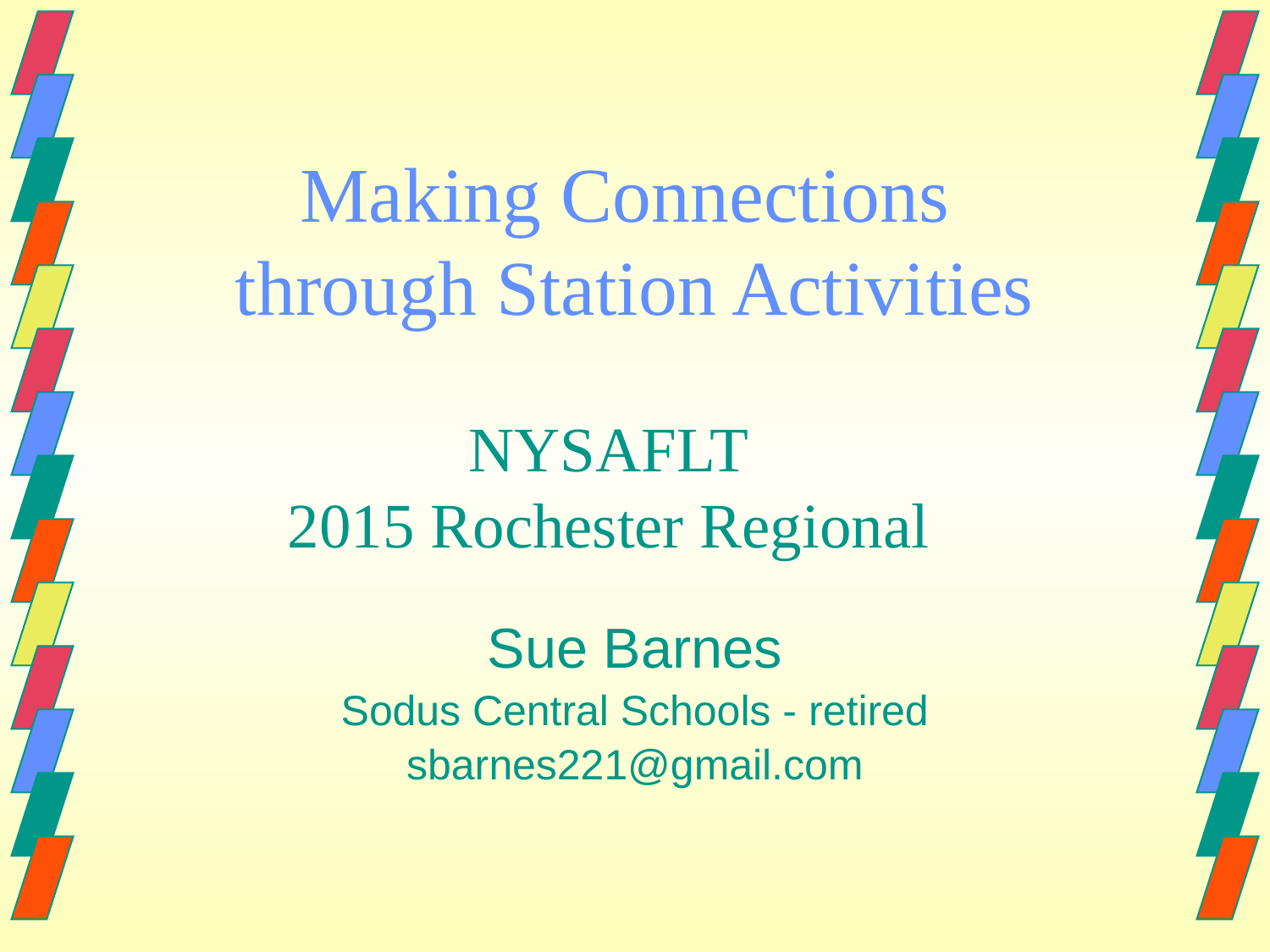

# Making Connections through Station Activities
NYSAFLT
 2015 Rochester Regional
Sue Barnes
Sodus Central Schools - retired
sbarnes221@gmail.com